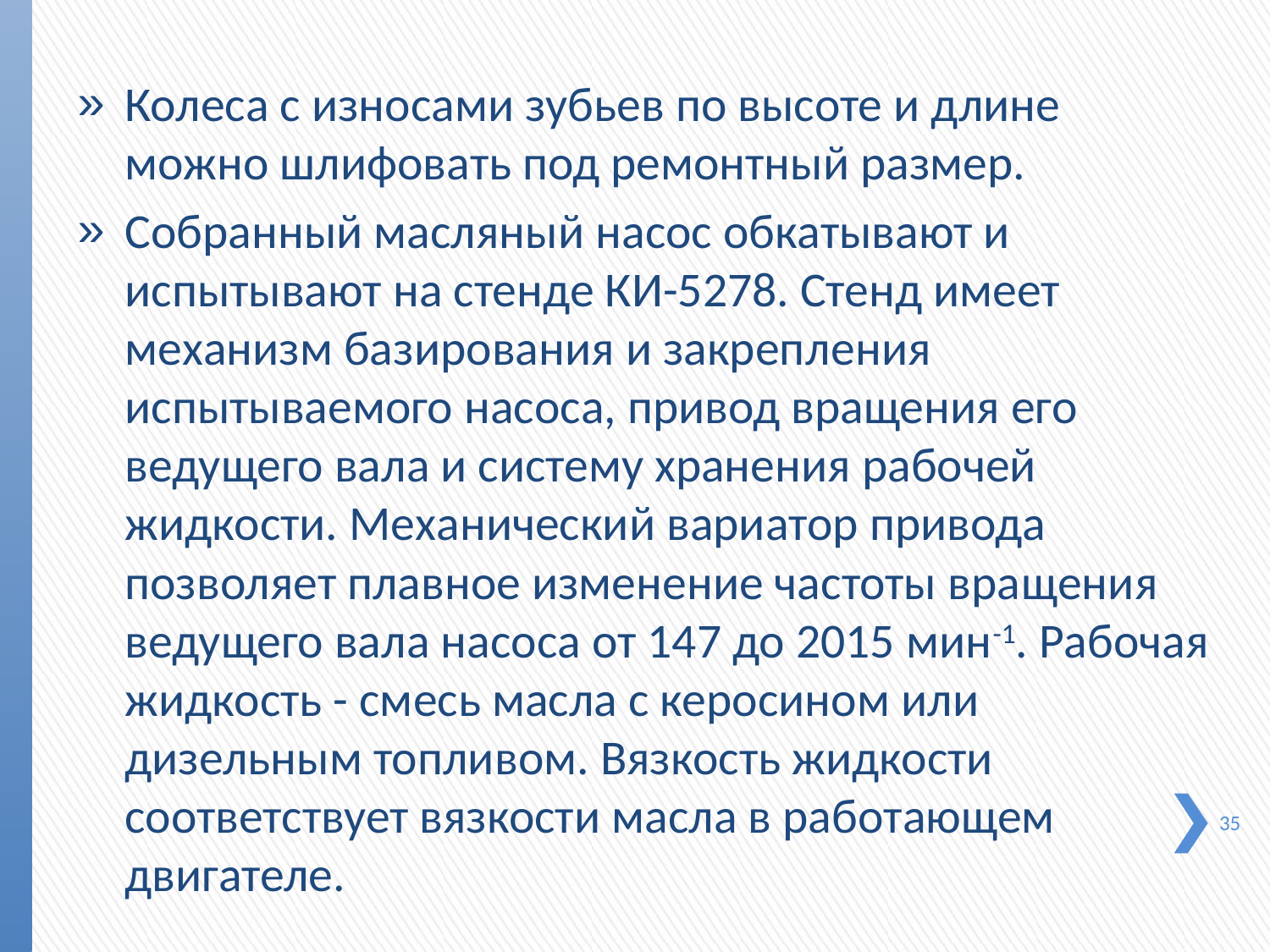

Колеса с износами зубьев по высоте и длине можно шли­фовать под ремонтный размер.
Собранный масляный насос обкатывают и испытывают на стенде КИ-5278. Стенд имеет механизм базирования и закреп­ления испытываемого насоса, привод вращения его ведущего вала и систему хранения рабочей жидкости. Механический вариатор привода позволяет плавное изменение частоты вра­щения ведущего вала насоса от 147 до 2015 мин-1. Рабочая жидкость - смесь масла с керосином или дизельным топли­вом. Вязкость жидкости соответствует вязкости масла в рабо­тающем двигателе.

35